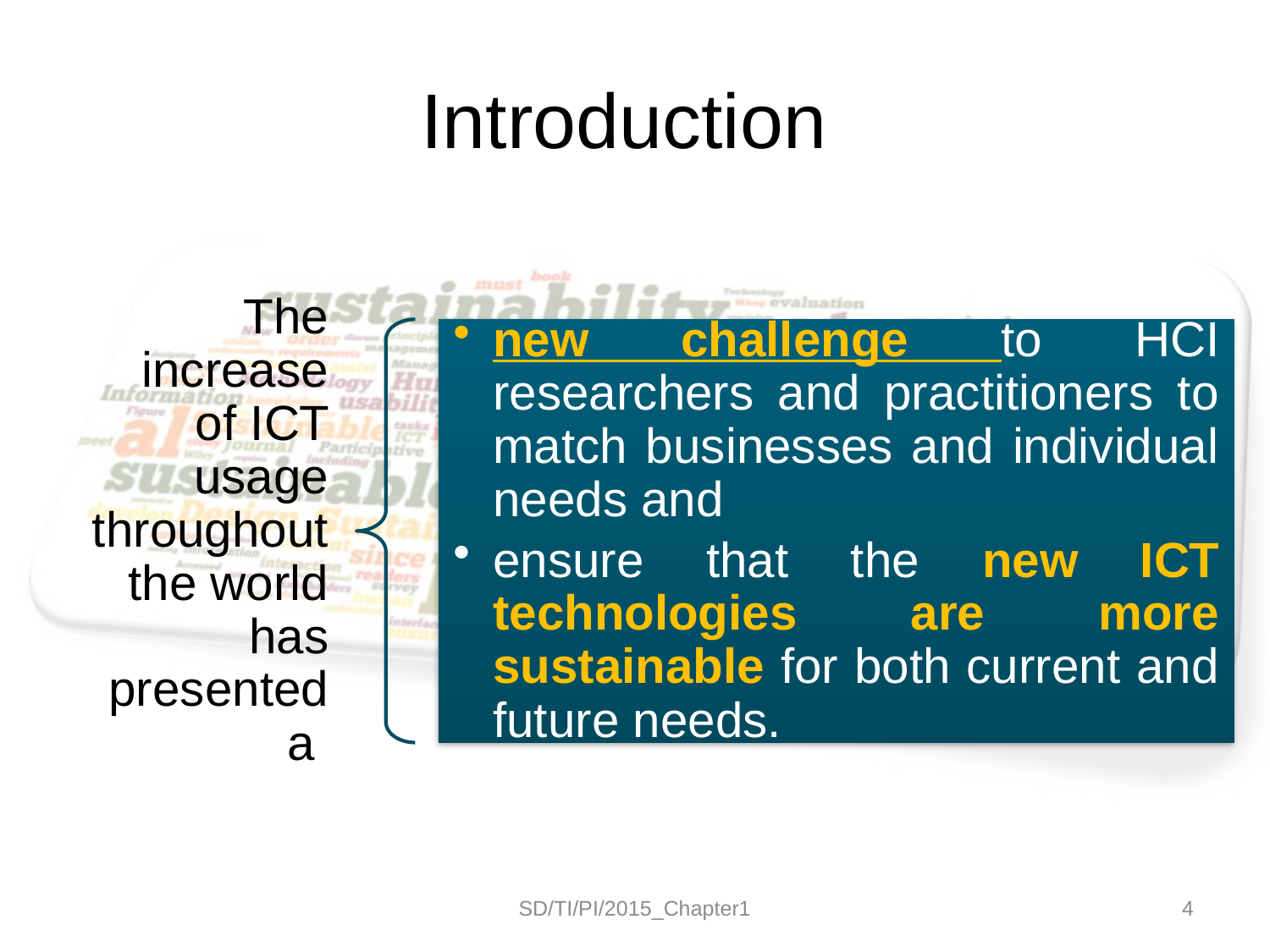

# Introduction
The increase of ICT usage throughout the world has presented a
new challenge to HCI researchers and practitioners to match businesses and individual needs and
ensure that the new ICT technologies are more sustainable for both current and future needs.
SD/TI/PI/2015_Chapter1
4